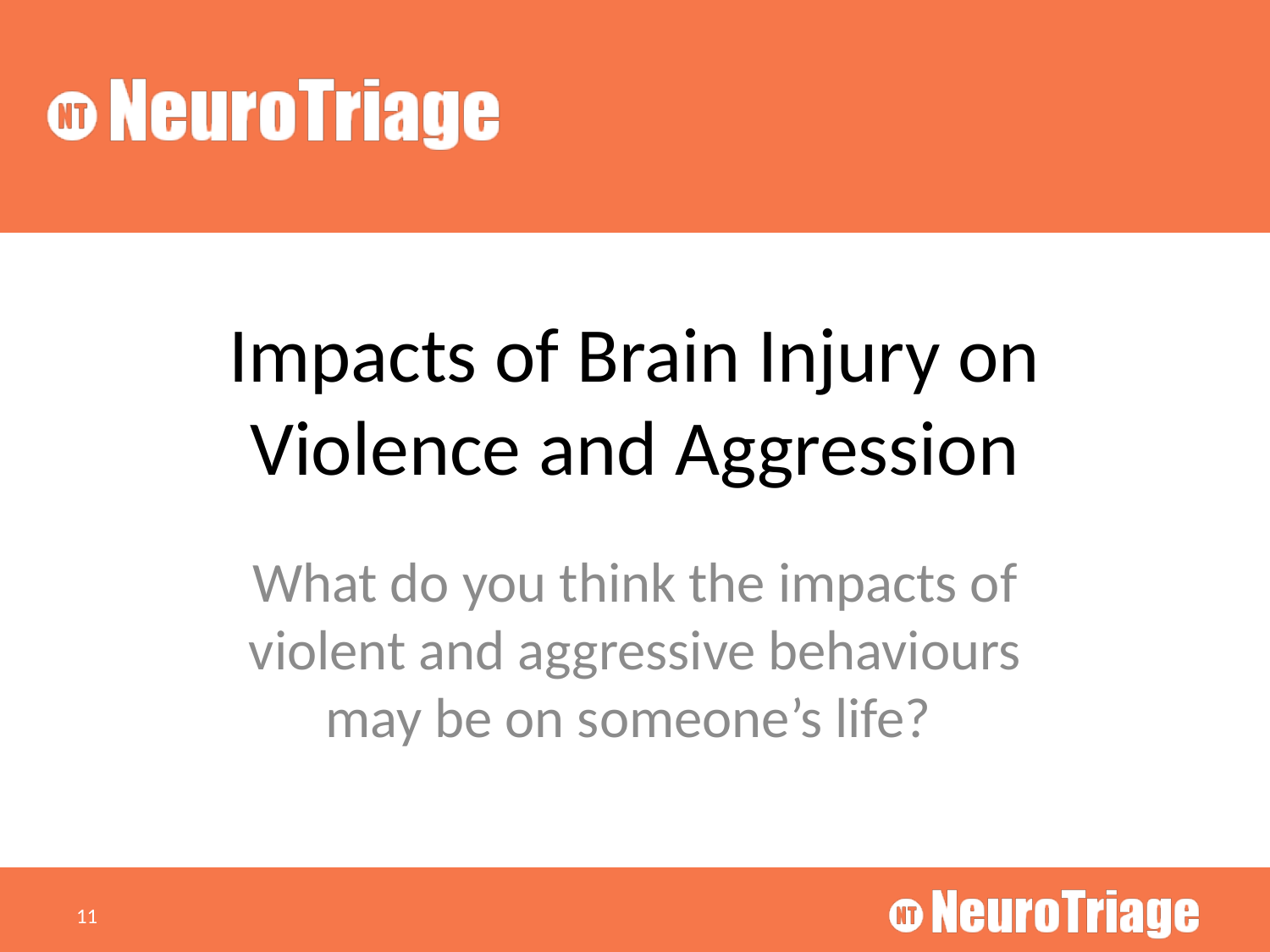

# Impacts of Brain Injury on Violence and Aggression
What do you think the impacts of violent and aggressive behaviours may be on someone’s life?
11